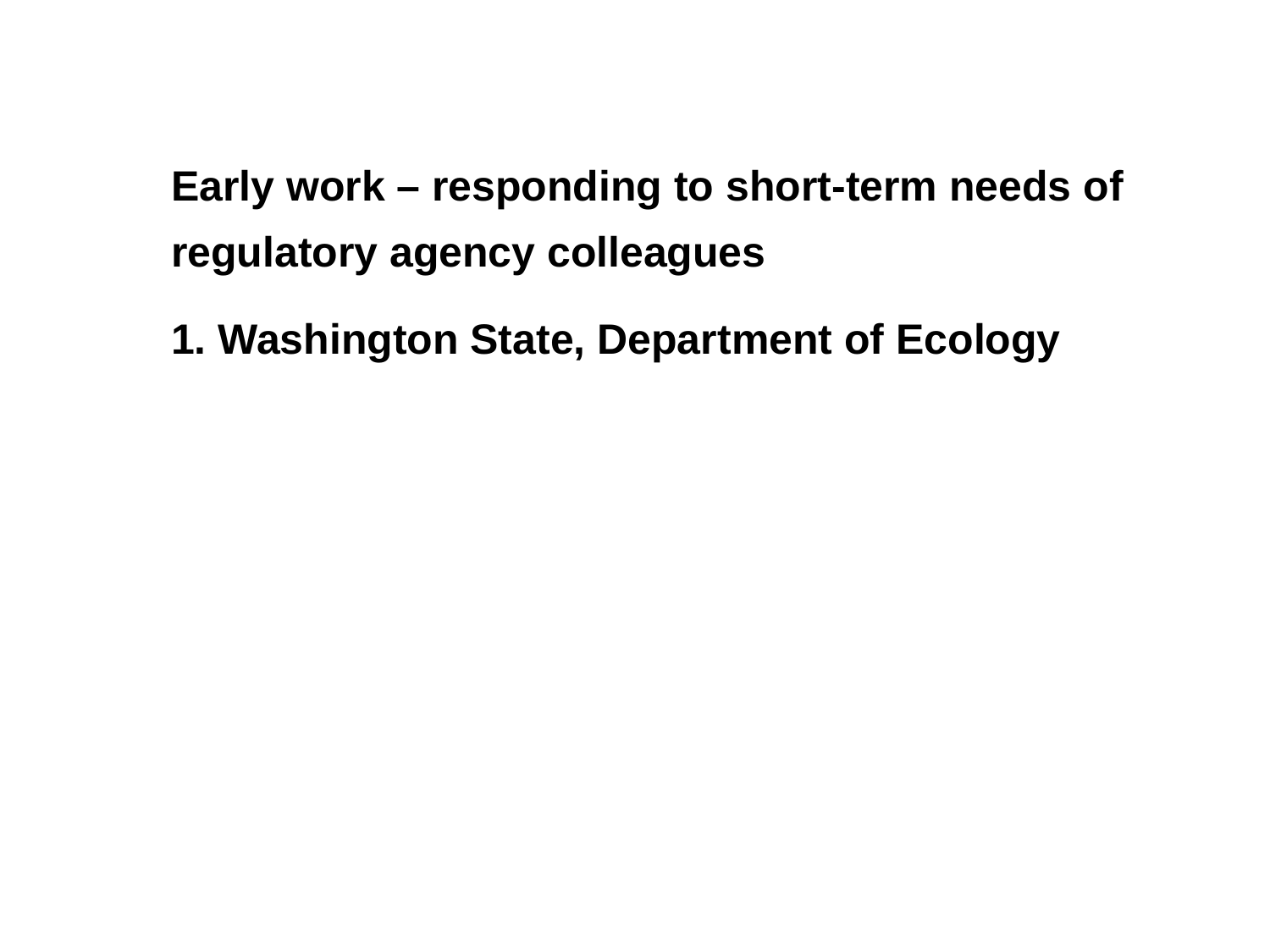

Early work – responding to short-term needs of regulatory agency colleagues
1. Washington State, Department of Ecology